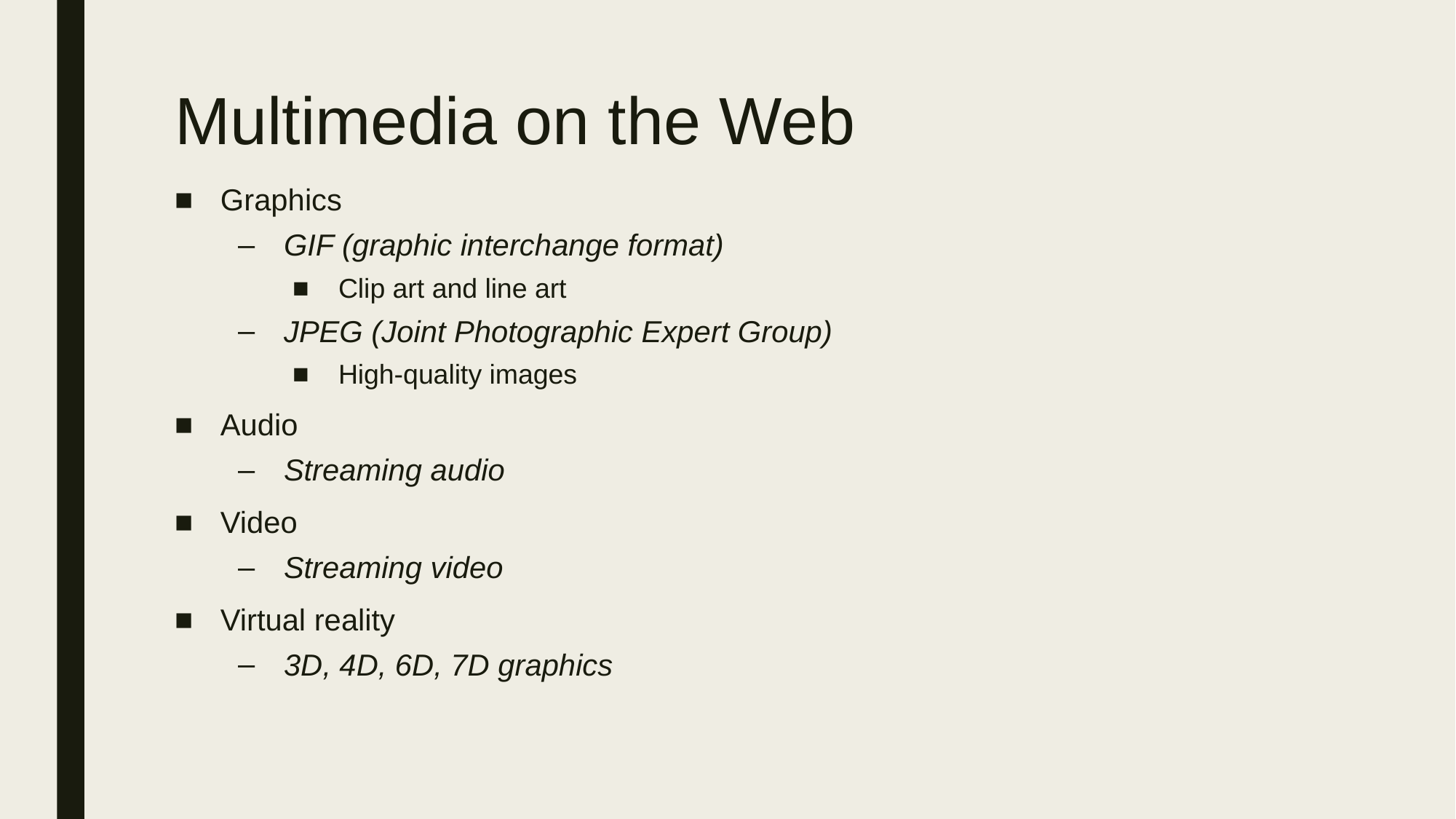

# Multimedia on the Web
Graphics
GIF (graphic interchange format)
Clip art and line art
JPEG (Joint Photographic Expert Group)
High-quality images
Audio
Streaming audio
Video
Streaming video
Virtual reality
3D, 4D, 6D, 7D graphics